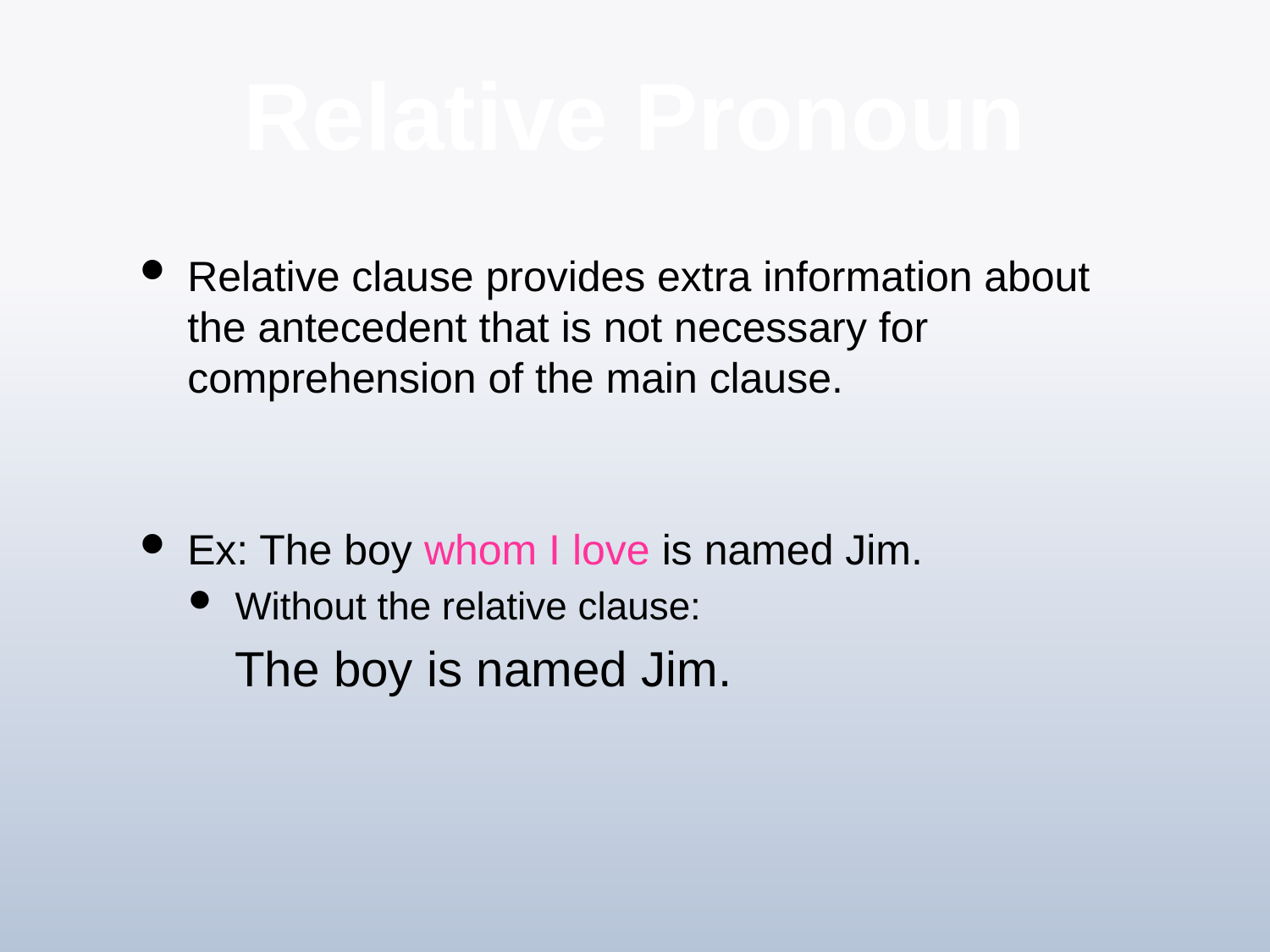

# Relative Pronoun
Relative clause provides extra information about the antecedent that is not necessary for comprehension of the main clause.

Ex: The boy whom I love is named Jim.
Without the relative clause:
The boy is named Jim.